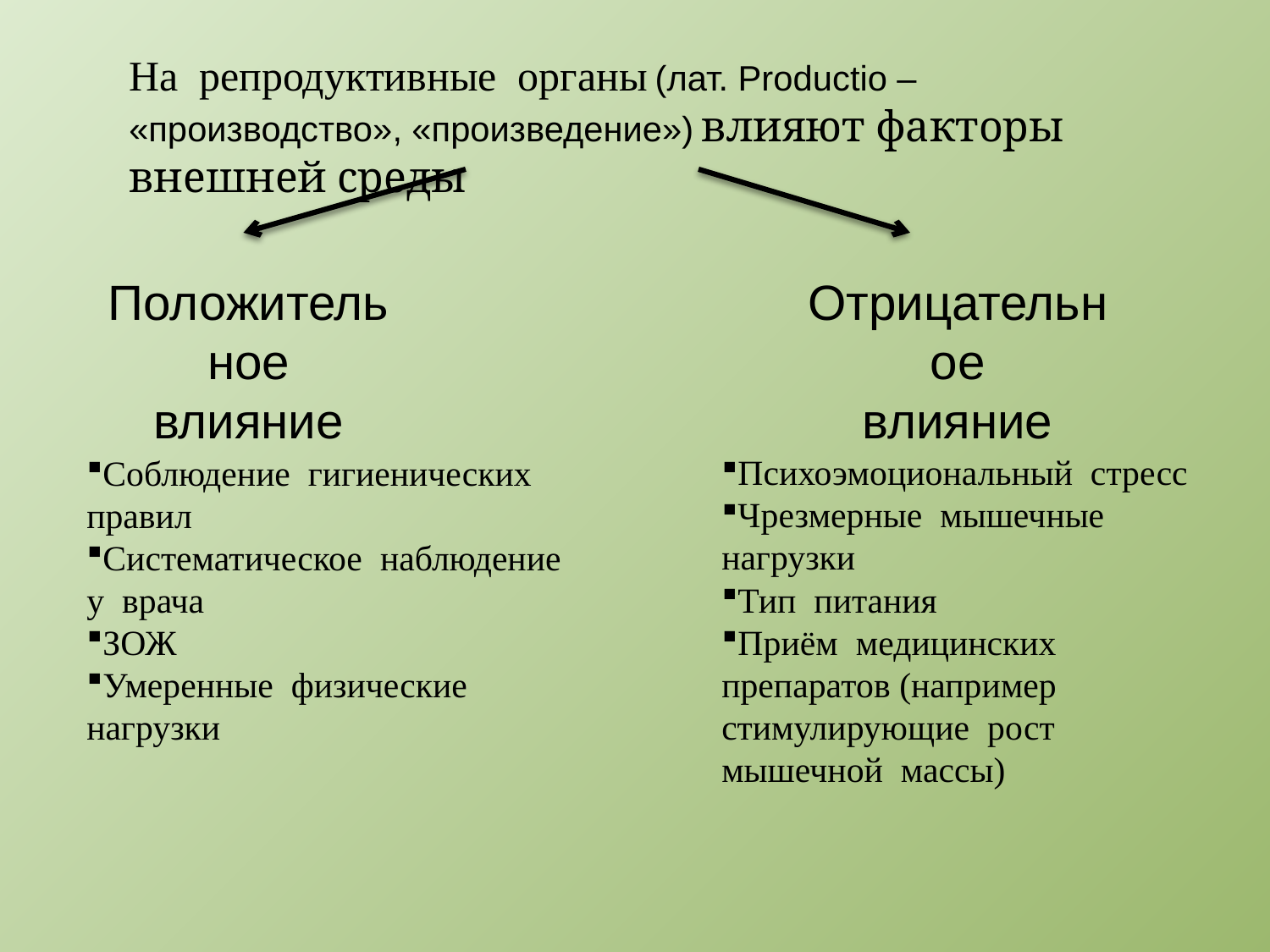

На  репродуктивные  органы (лат. Productio – «производство», «произведение») влияют факторы внешней среды
Положительное
влияние
Отрицательное
влияние
Соблюдение  гигиенических  правил
Систематическое  наблюдение  у  врача
ЗОЖ
Умеренные  физические  нагрузки
Психоэмоциональный  стресс
Чрезмерные  мышечные  нагрузки
Тип  питания
Приём  медицинских  препаратов (например  стимулирующие  рост  мышечной  массы)